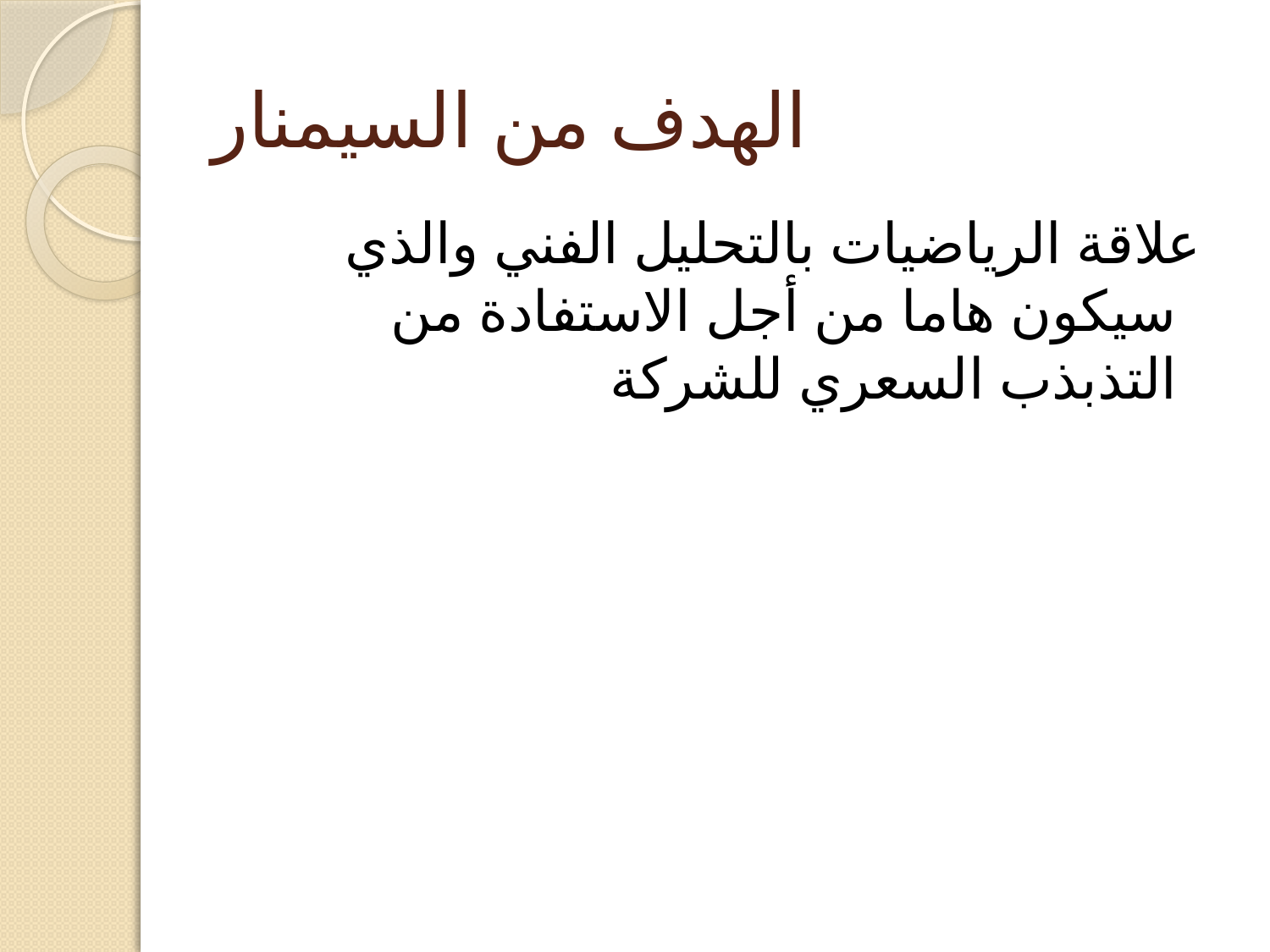

# الهدف من السيمنار
 علاقة الرياضيات بالتحليل الفني والذي سيكون هاما من أجل الاستفادة من التذبذب السعري للشركة